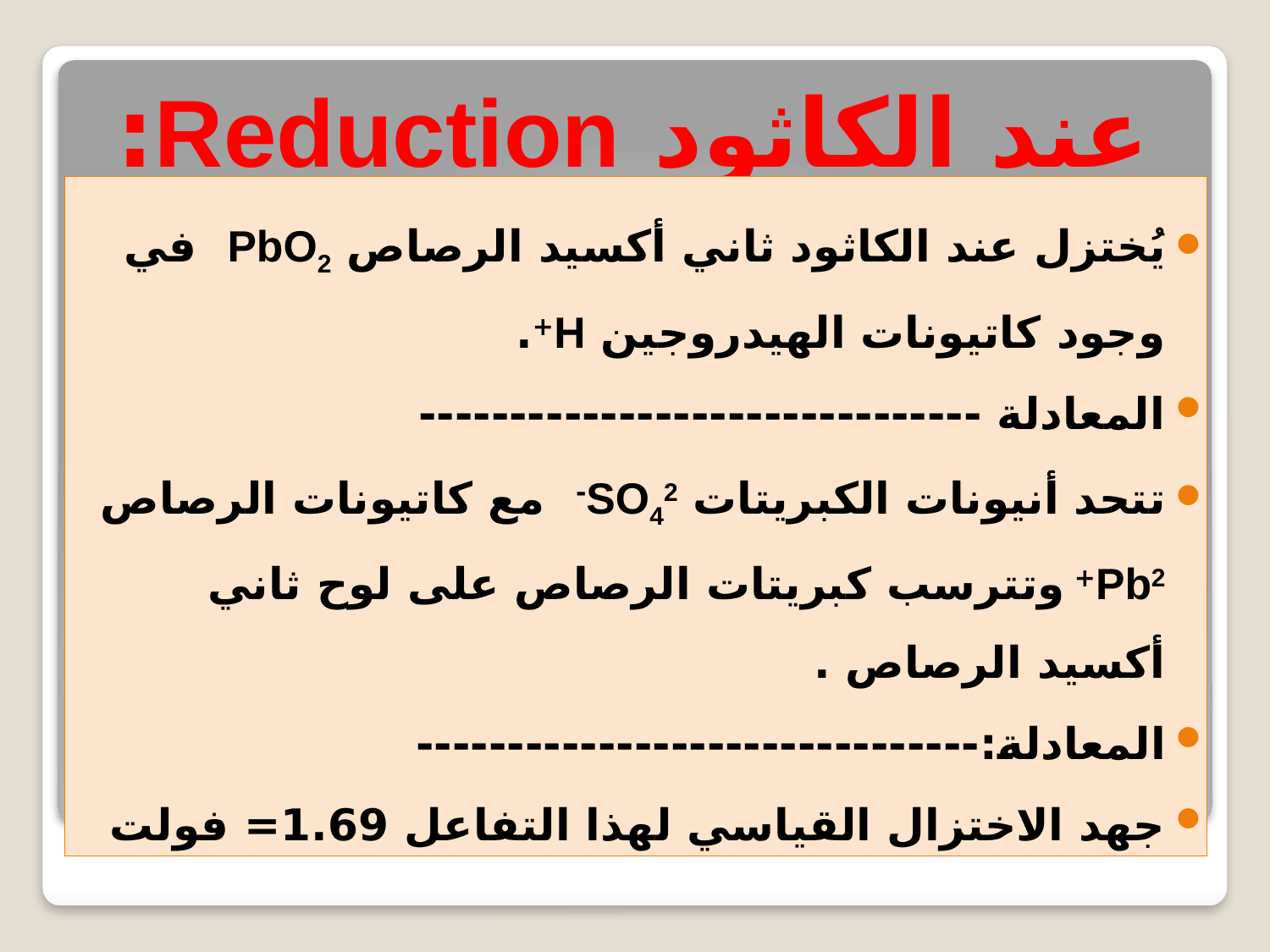

# عند الكاثود Reduction:
يُختزل عند الكاثود ثاني أكسيد الرصاص PbO2  في وجود كاتيونات الهيدروجين H+.
المعادلة -------------------------------
تتحد أنيونات الكبريتات SO42-  مع كاتيونات الرصاص Pb2+ وتترسب كبريتات الرصاص على لوح ثاني أكسيد الرصاص .
المعادلة:-------------------------------
جهد الاختزال القياسي لهذا التفاعل 1.69= فولت